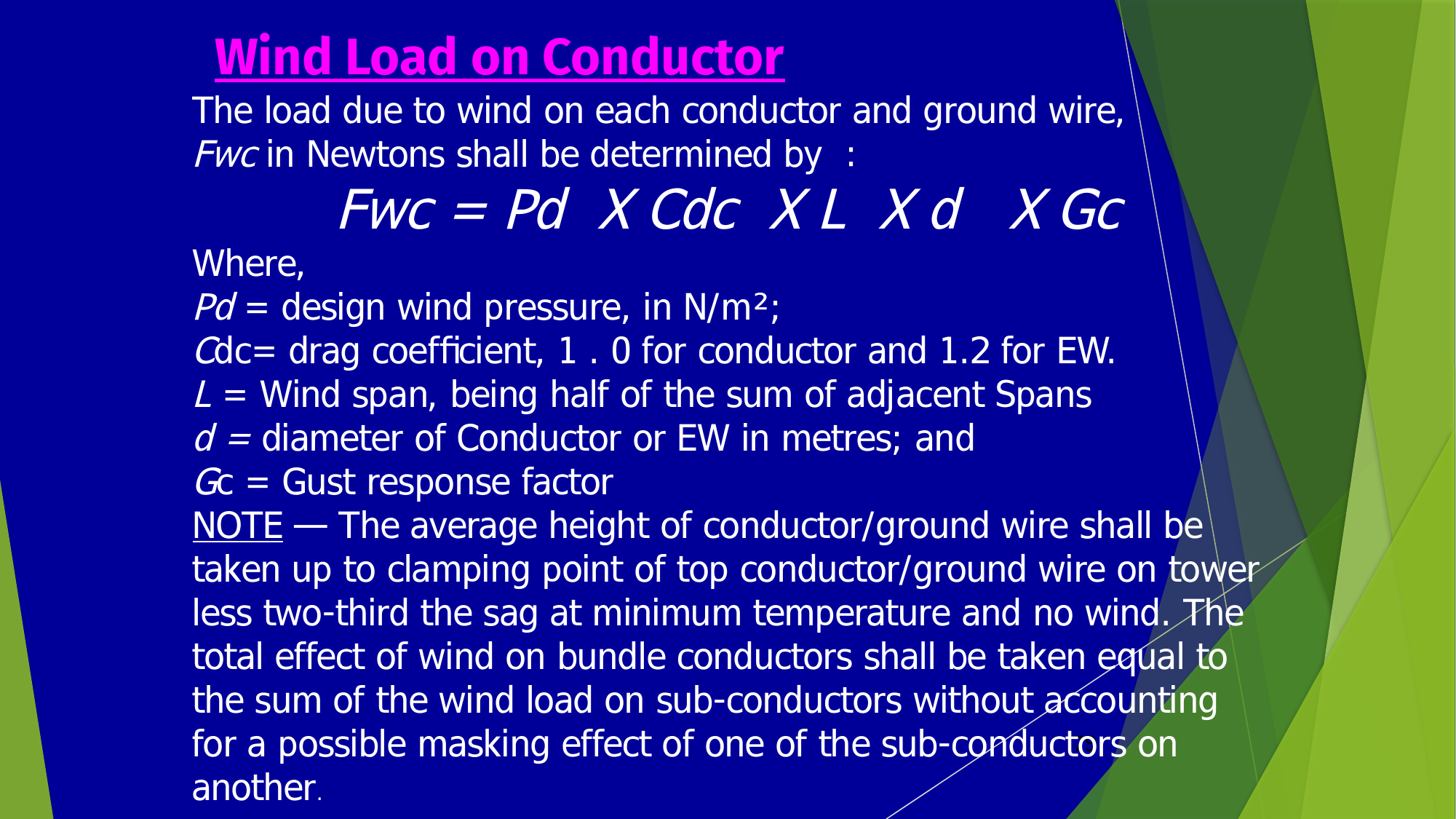

# Wind Load on Conductor
The load due to wind on each conductor and ground wire,
Fwc in Newtons shall be determined by  :
Fwc = Pd  X Cdc  X L  X d   X Gc
Where,
Pd = design wind pressure, in N/m²;
Cdc= drag coefficient, 1 . 0 for conductor and 1.2 for EW.
L = Wind span, being half of the sum of adjacent Spans
d = diameter of Conductor or EW in metres; and
Gc = Gust response factor
NOTE — The average height of conductor/ground wire shall be taken up to clamping point of top conductor/ground wire on tower less two-third the sag at minimum temperature and no wind. The total effect of wind on bundle conductors shall be taken equal to the sum of the wind load on sub-conductors without accounting for a possible masking effect of one of the sub-conductors on another.

79